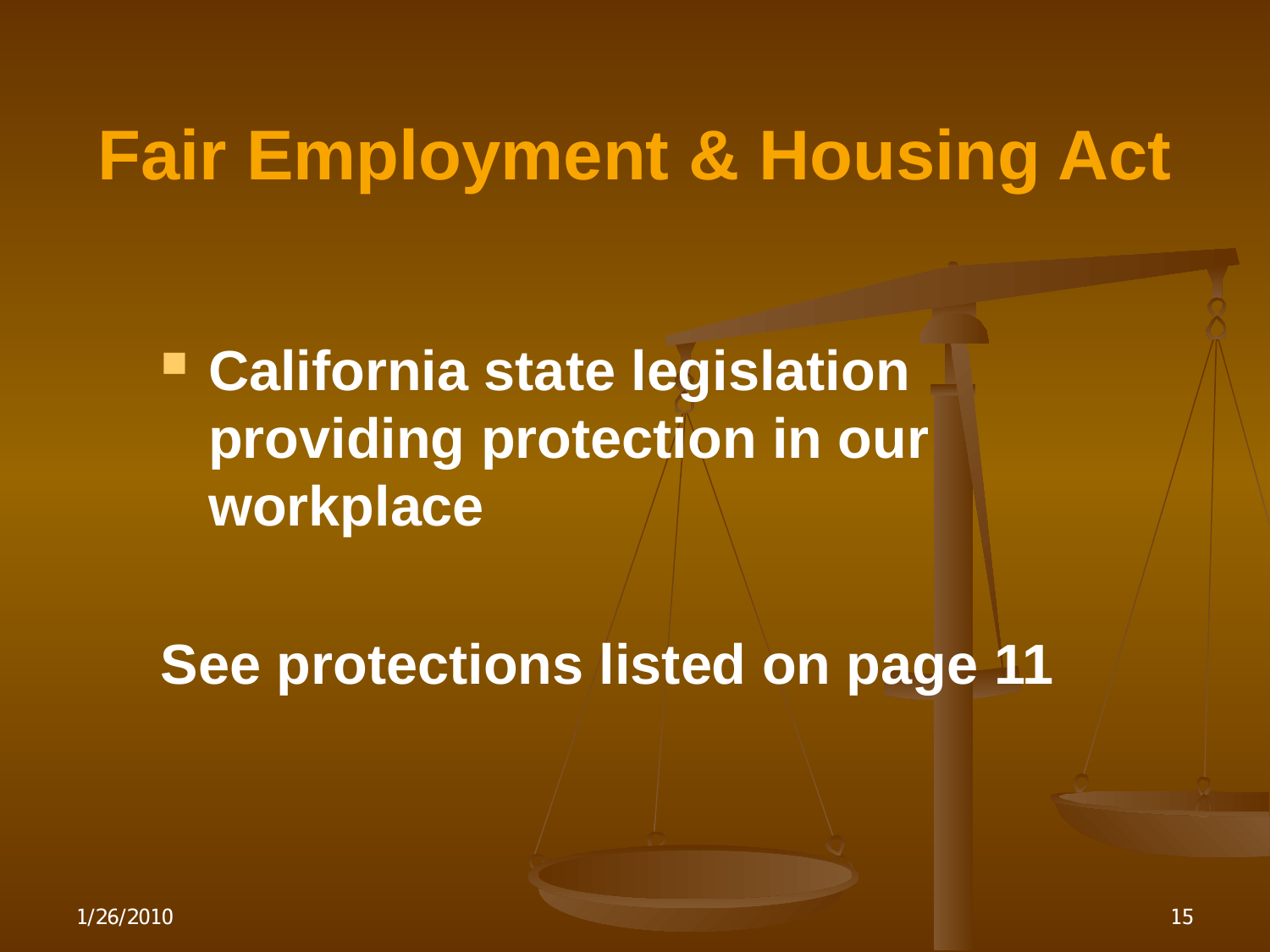

# Fair Employment & Housing Act
California state legislation providing protection in our workplace

See protections listed on page 11
1/26/2010
15